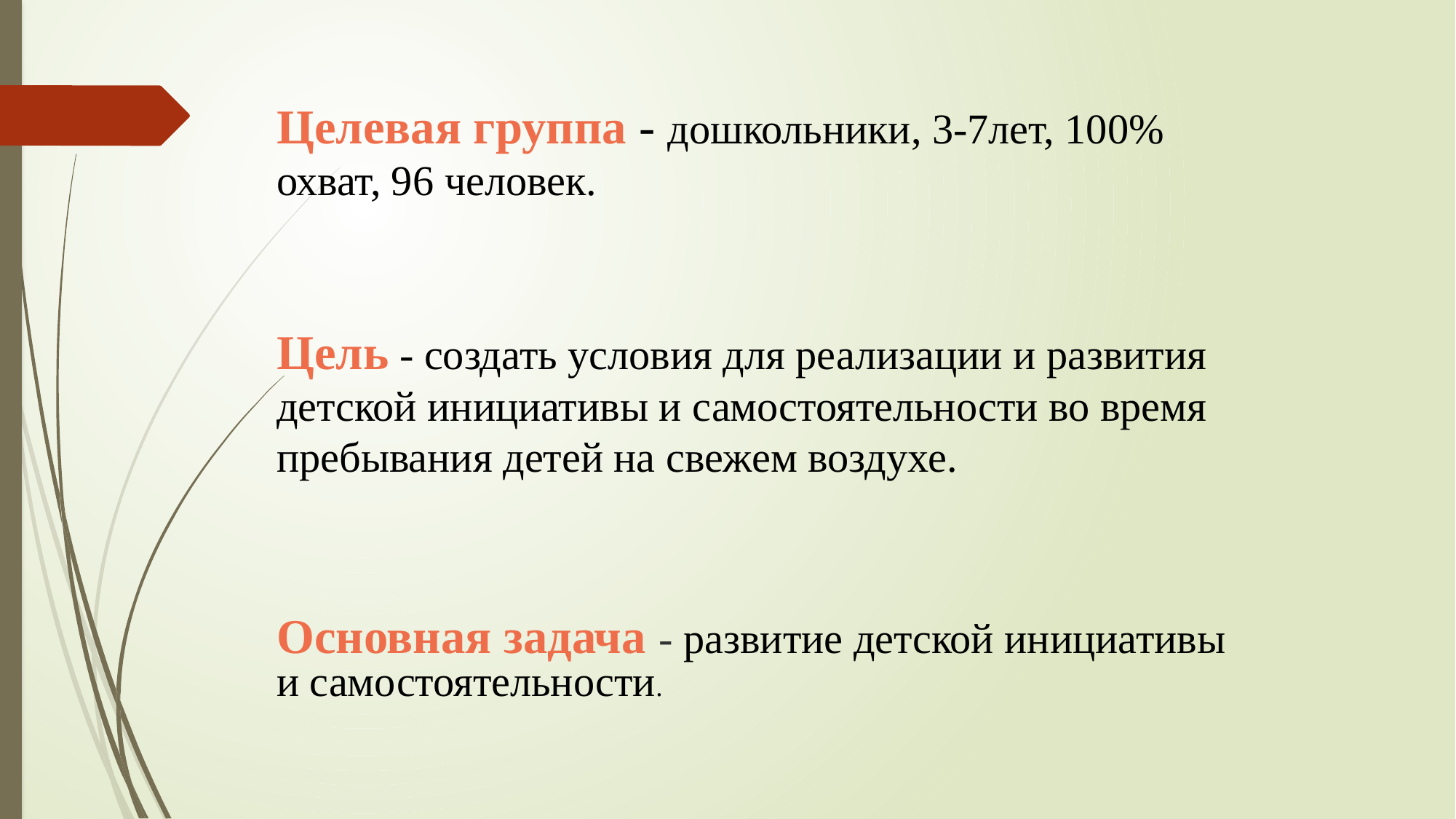

Целевая группа - дошкольники, 3-7лет, 100%       охват, 96 человек.

Цель - создать условия для реализации и развития детской инициативы и самостоятельности во время пребывания детей на свежем воздухе.

Основная задача - развитие детской инициативы
и самостоятельности.